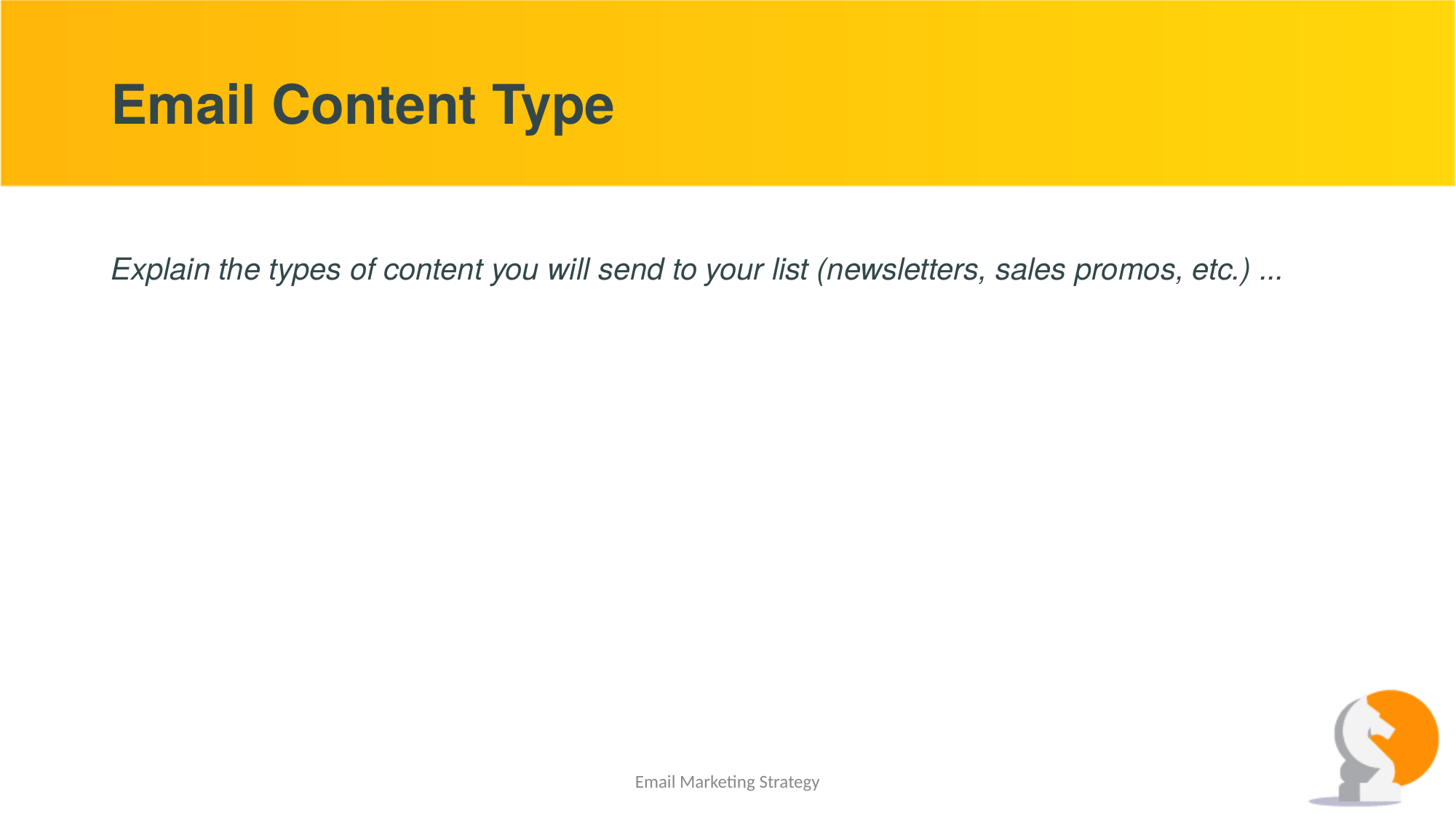

# Email Content Type
Explain the types of content you will send to your list (newsletters, sales promos, etc.) ...
Email Marketing Strategy